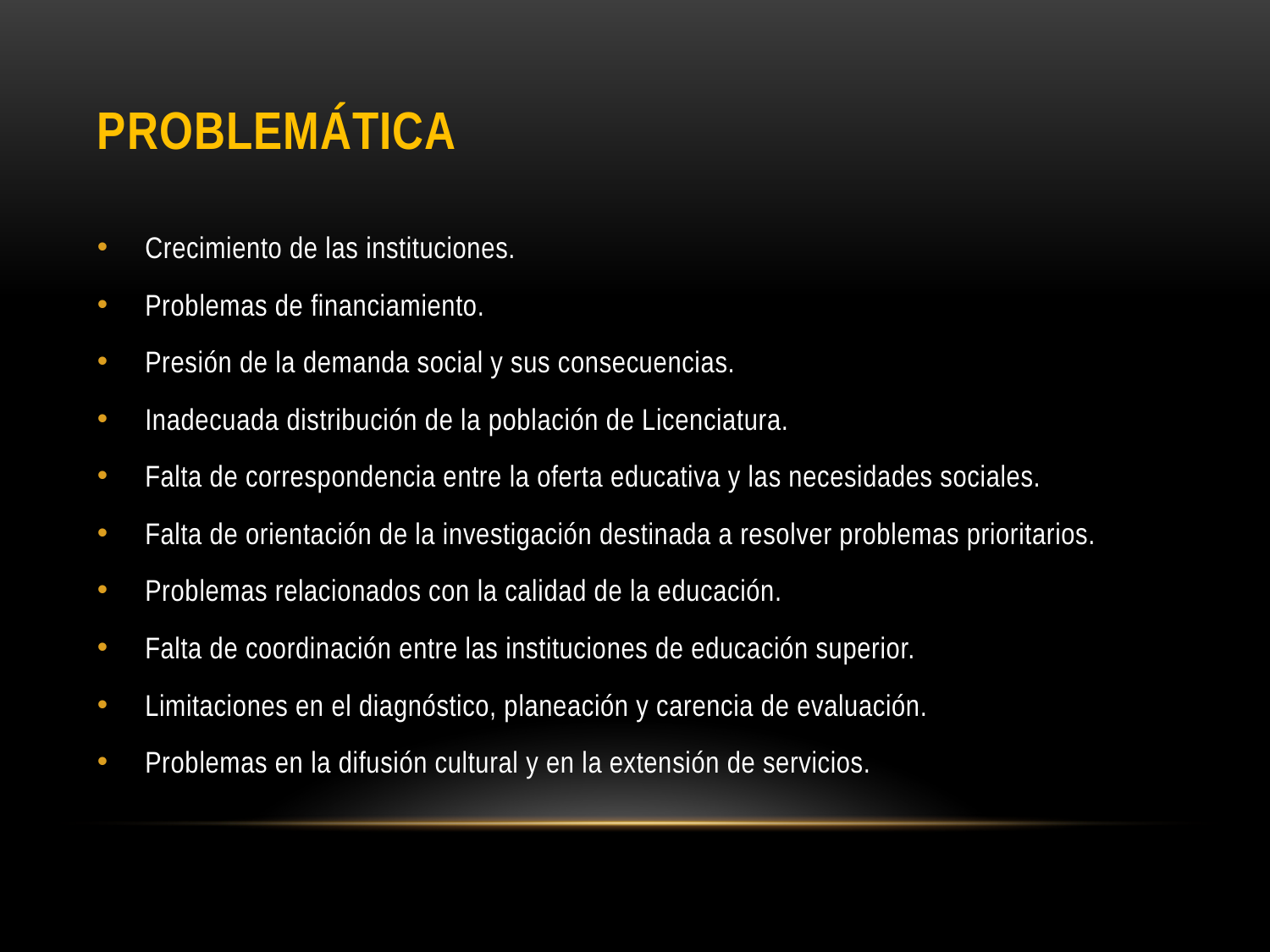

# Problemática
Crecimiento de las instituciones.
Problemas de financiamiento.
Presión de la demanda social y sus consecuencias.
Inadecuada distribución de la población de Licenciatura.
Falta de correspondencia entre la oferta educativa y las necesidades sociales.
Falta de orientación de la investigación destinada a resolver problemas prioritarios.
Problemas relacionados con la calidad de la educación.
Falta de coordinación entre las instituciones de educación superior.
Limitaciones en el diagnóstico, planeación y carencia de evaluación.
Problemas en la difusión cultural y en la extensión de servicios.